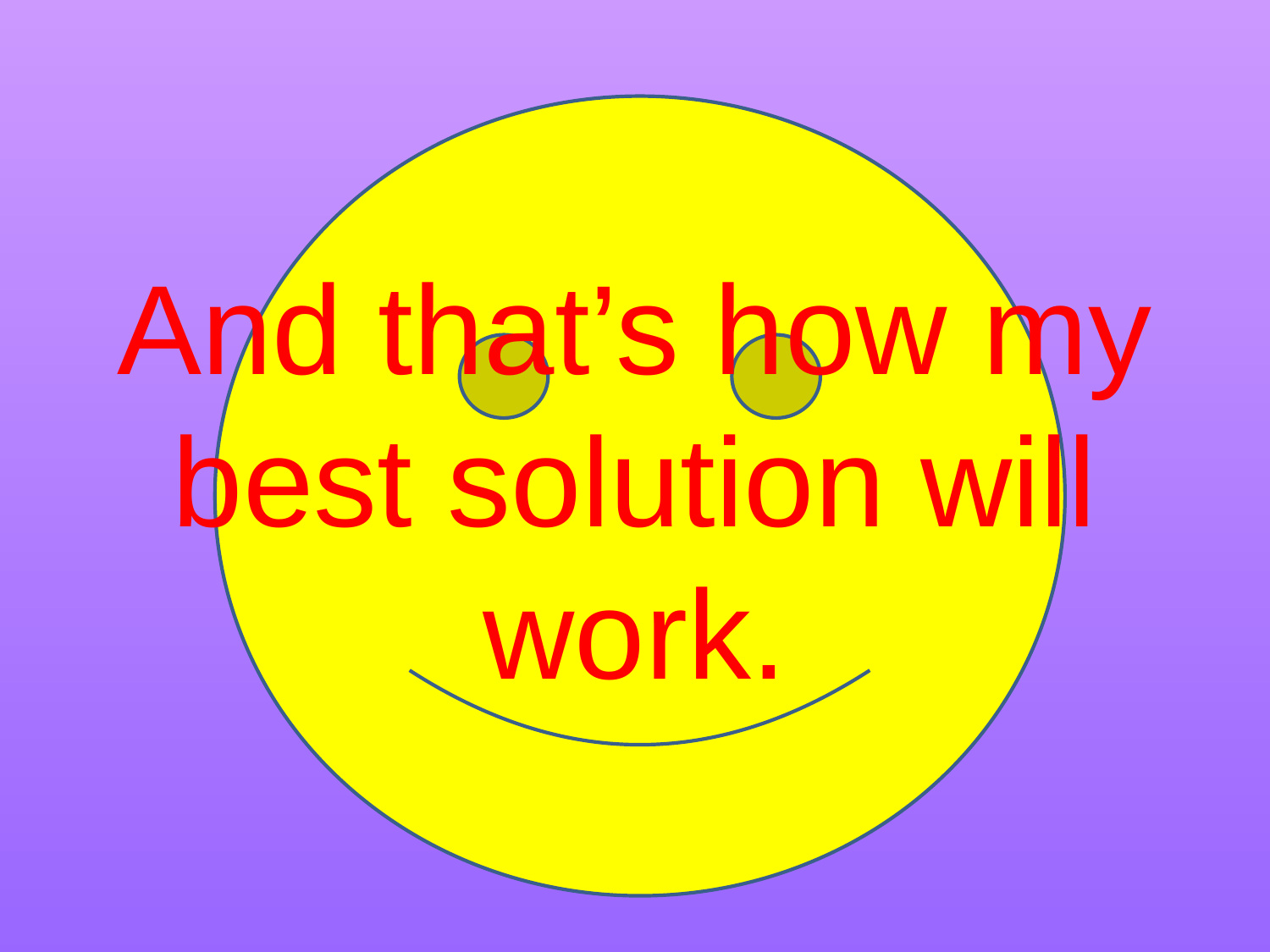

# And that’s how my best solution will work.